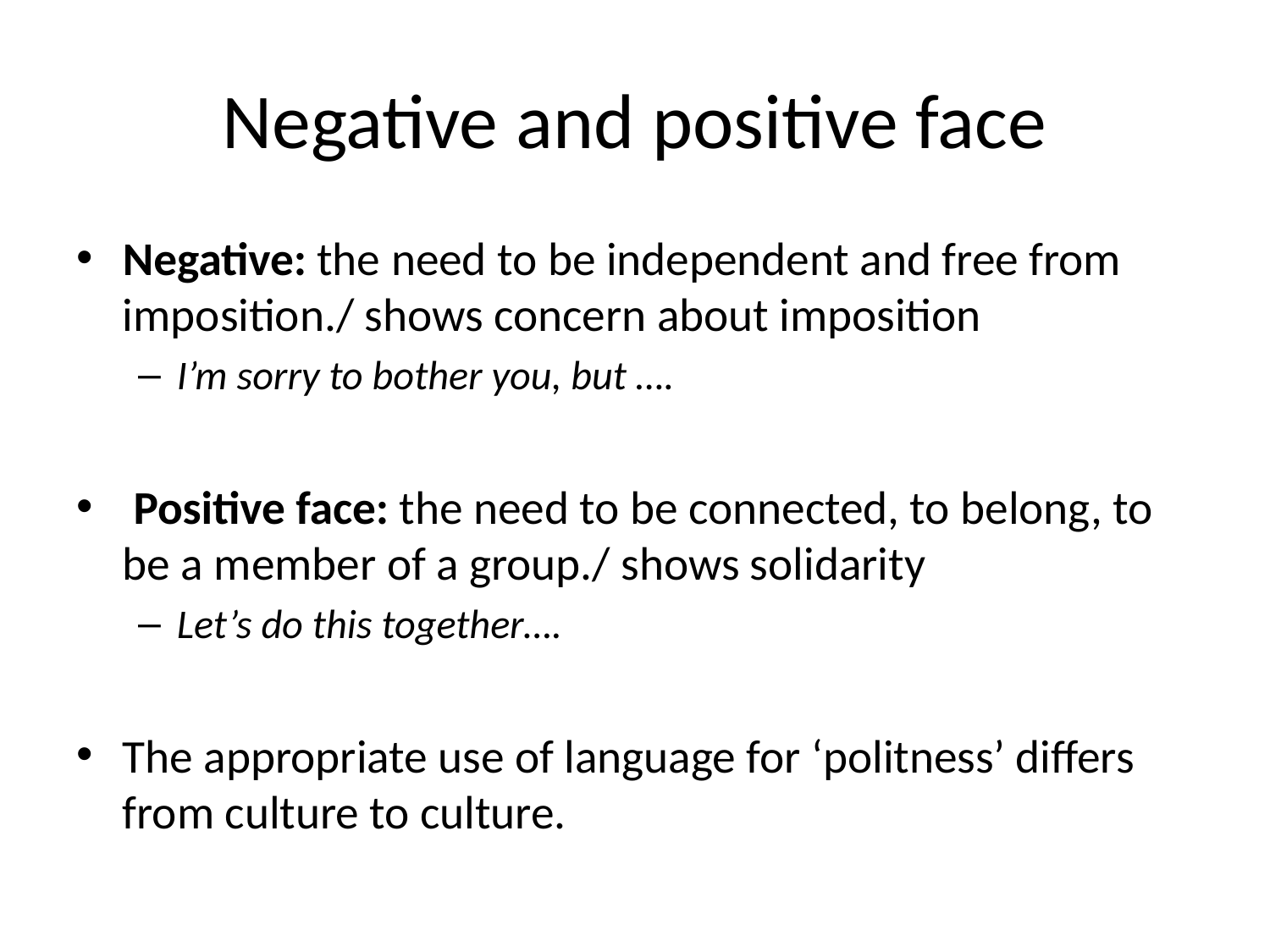

# Negative and positive face
Negative: the need to be independent and free from imposition./ shows concern about imposition
I’m sorry to bother you, but ….

 Positive face: the need to be connected, to belong, to be a member of a group./ shows solidarity
Let’s do this together….

The appropriate use of language for ‘politness’ differs from culture to culture.